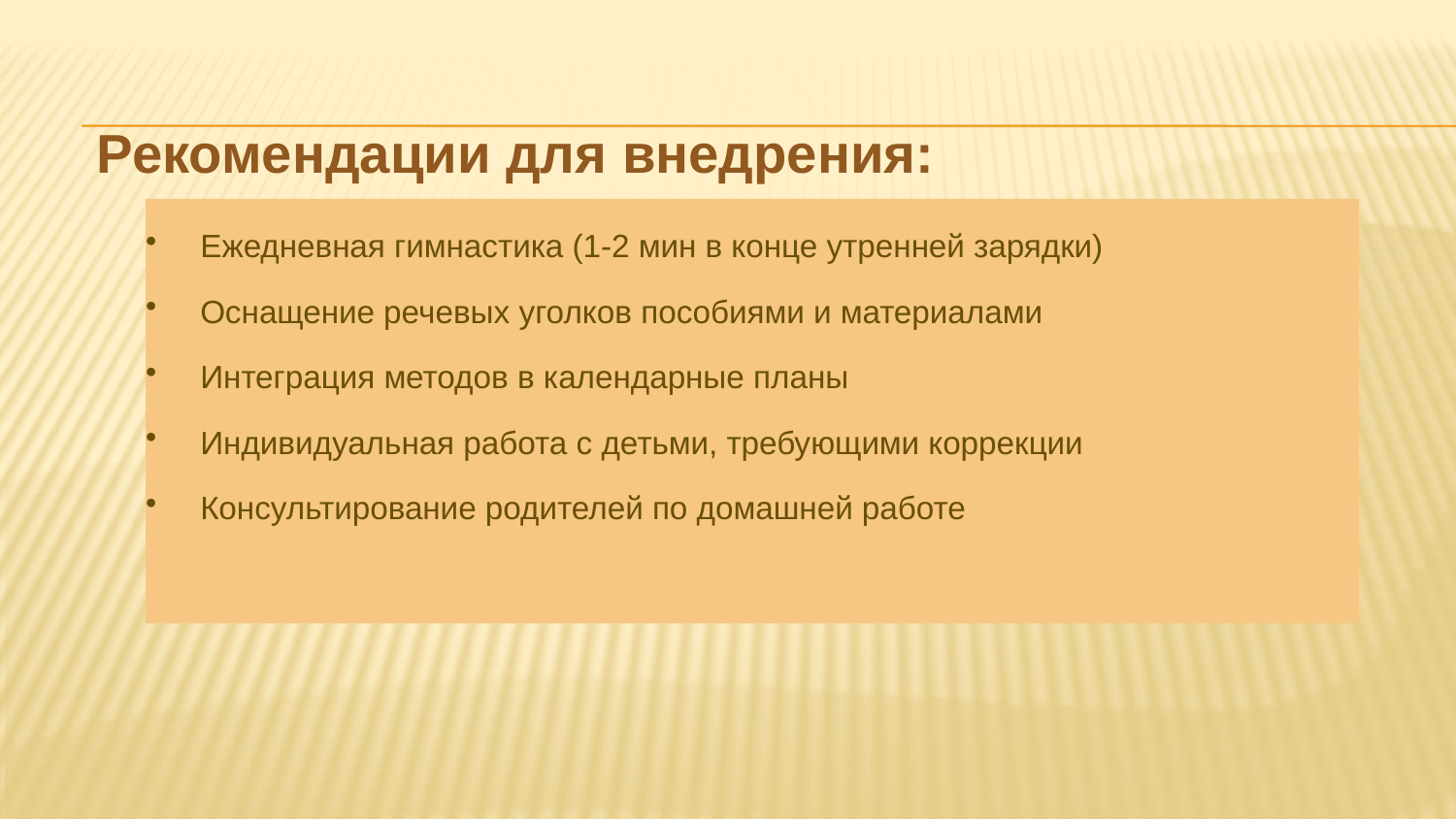

Рекомендации для внедрения:
Ежедневная гимнастика (1-2 мин в конце утренней зарядки)
Оснащение речевых уголков пособиями и материалами
Интеграция методов в календарные планы
Индивидуальная работа с детьми, требующими коррекции
Консультирование родителей по домашней работе